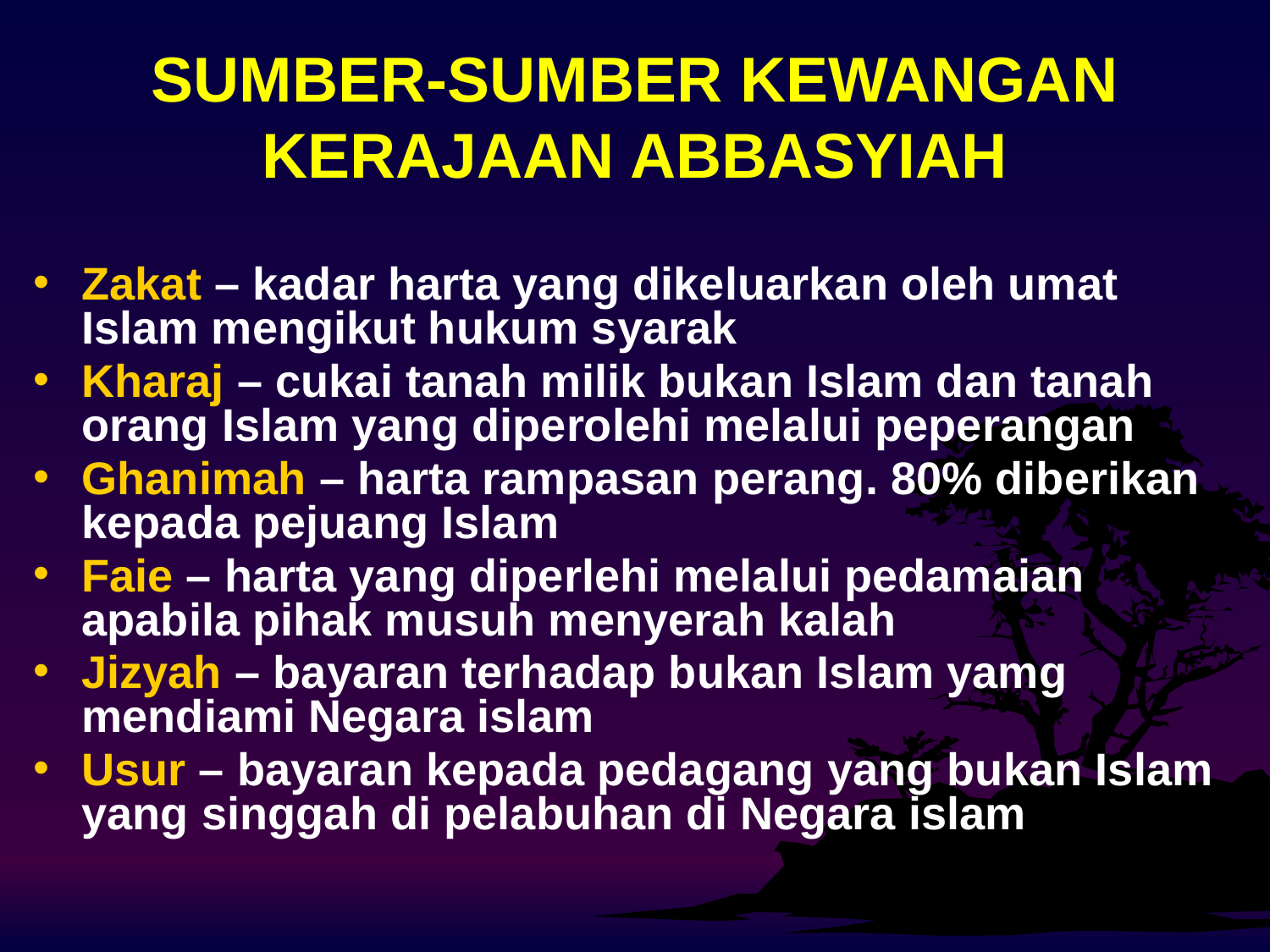

# SUMBER-SUMBER KEWANGAN KERAJAAN ABBASYIAH

Zakat – kadar harta yang dikeluarkan oleh umat Islam mengikut hukum syarak
Kharaj – cukai tanah milik bukan Islam dan tanah orang Islam yang diperolehi melalui peperangan
Ghanimah – harta rampasan perang. 80% diberikan kepada pejuang Islam
Faie – harta yang diperlehi melalui pedamaian apabila pihak musuh menyerah kalah
Jizyah – bayaran terhadap bukan Islam yamg mendiami Negara islam
Usur – bayaran kepada pedagang yang bukan Islam yang singgah di pelabuhan di Negara islam